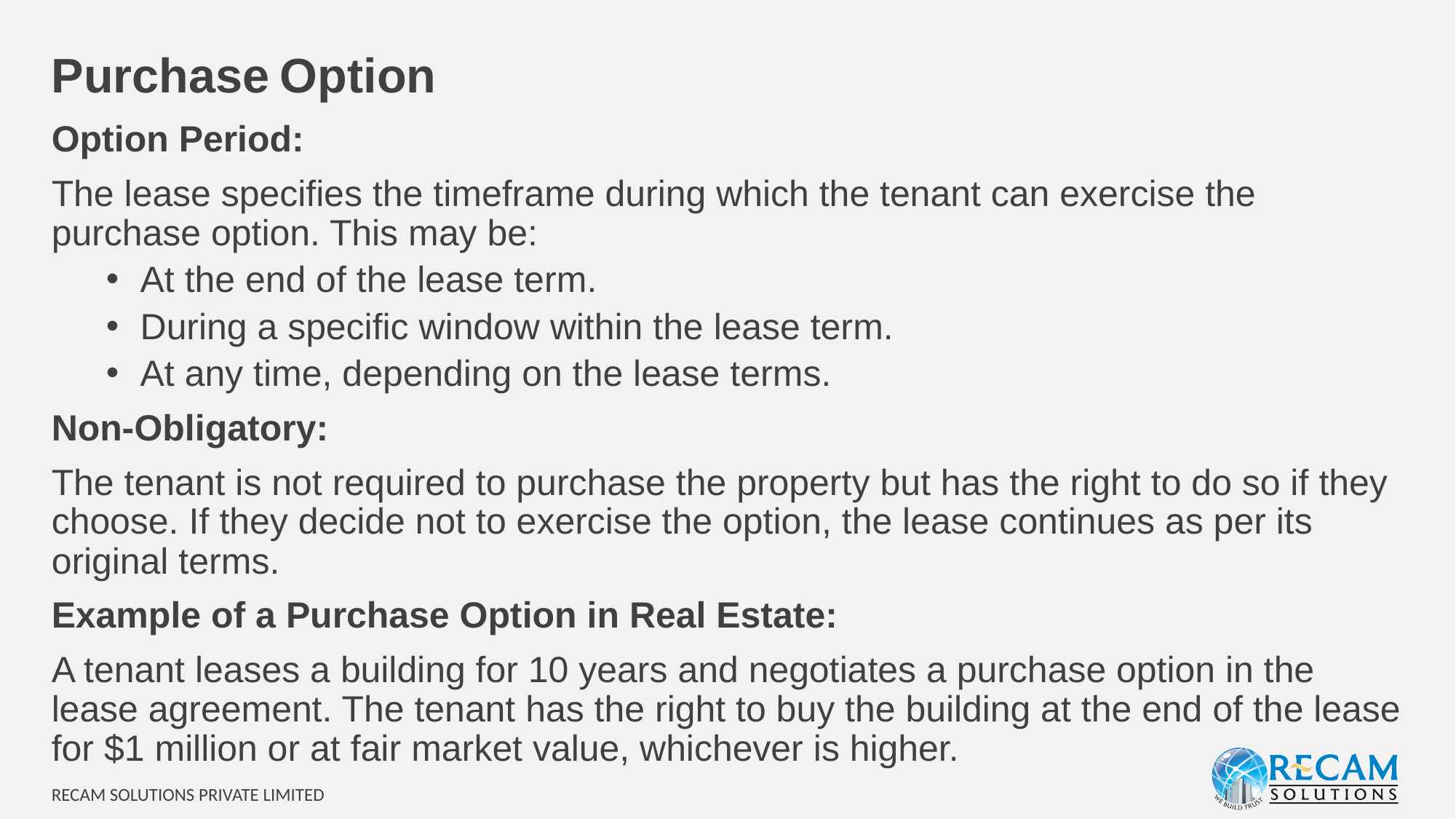

# Purchase Option
Option Period:
The lease specifies the timeframe during which the tenant can exercise the purchase option. This may be:
At the end of the lease term.
During a specific window within the lease term.
At any time, depending on the lease terms.
Non-Obligatory:
The tenant is not required to purchase the property but has the right to do so if they choose. If they decide not to exercise the option, the lease continues as per its original terms.
Example of a Purchase Option in Real Estate:
A tenant leases a building for 10 years and negotiates a purchase option in the lease agreement. The tenant has the right to buy the building at the end of the lease for $1 million or at fair market value, whichever is higher.

RECAM SOLUTIONS PRIVATE LIMITED